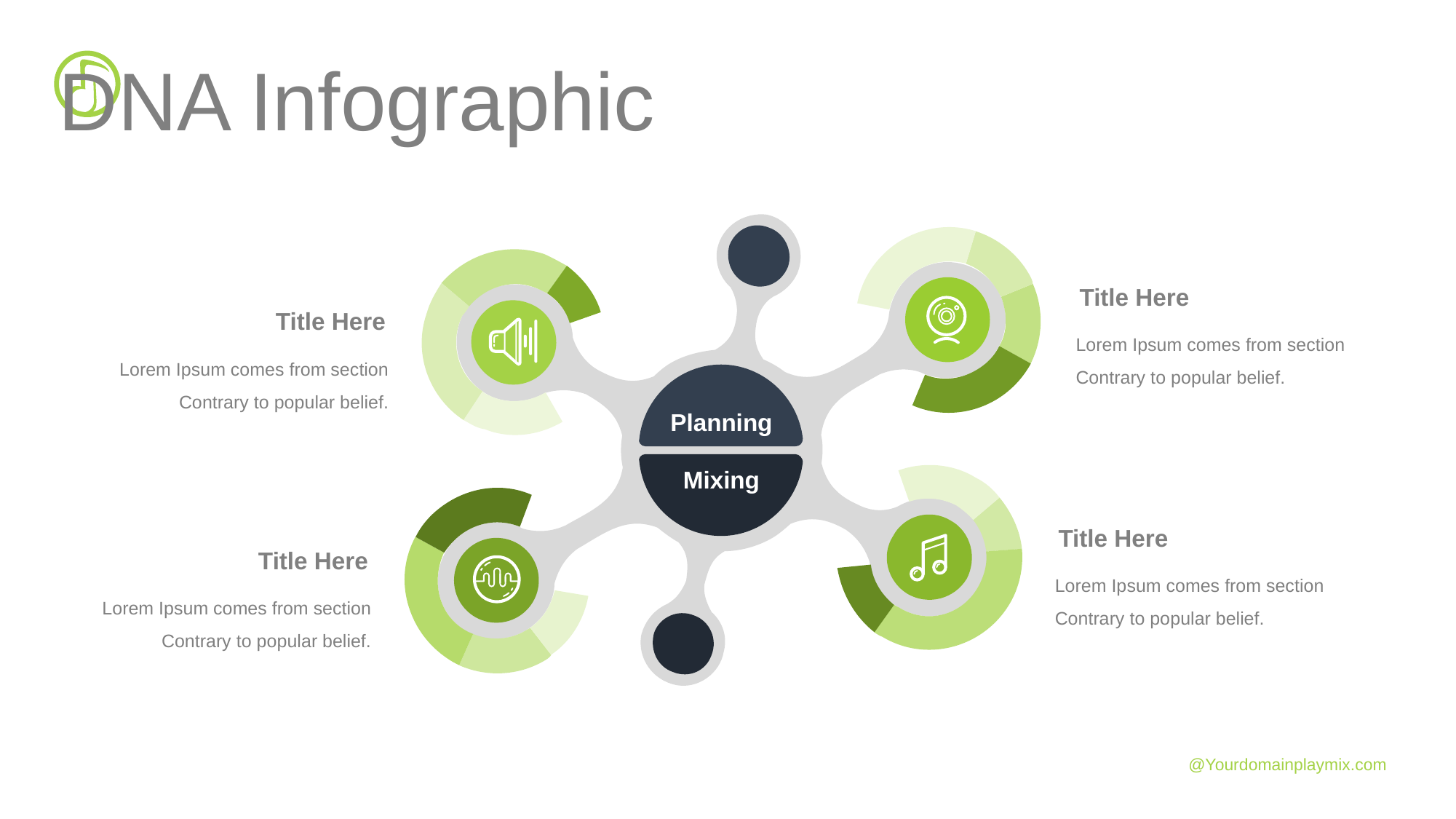

DNA Infographic

Title Here

Title Here
Lorem Ipsum comes from section Contrary to popular belief.

Lorem Ipsum comes from section Contrary to popular belief.
Planning
Mixing
Title Here

Title Here

Lorem Ipsum comes from section Contrary to popular belief.
Lorem Ipsum comes from section Contrary to popular belief.